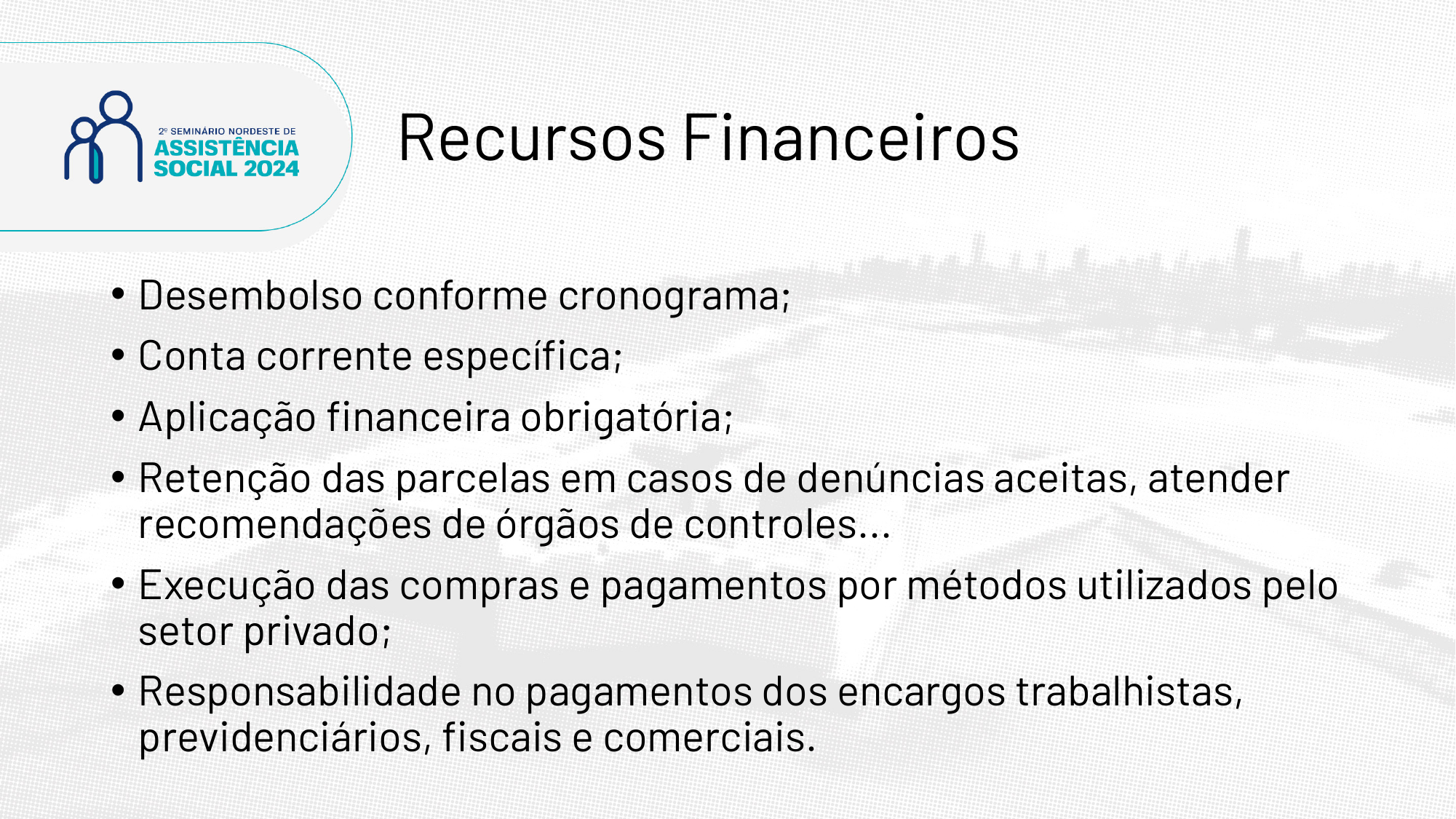

# Recursos Financeiros
Desembolso conforme cronograma;
Conta corrente específica;
Aplicação financeira obrigatória;
Retenção das parcelas em casos de denúncias aceitas, atender recomendações de órgãos de controles...
Execução das compras e pagamentos por métodos utilizados pelo setor privado;
Responsabilidade no pagamentos dos encargos trabalhistas, previdenciários, fiscais e comerciais.